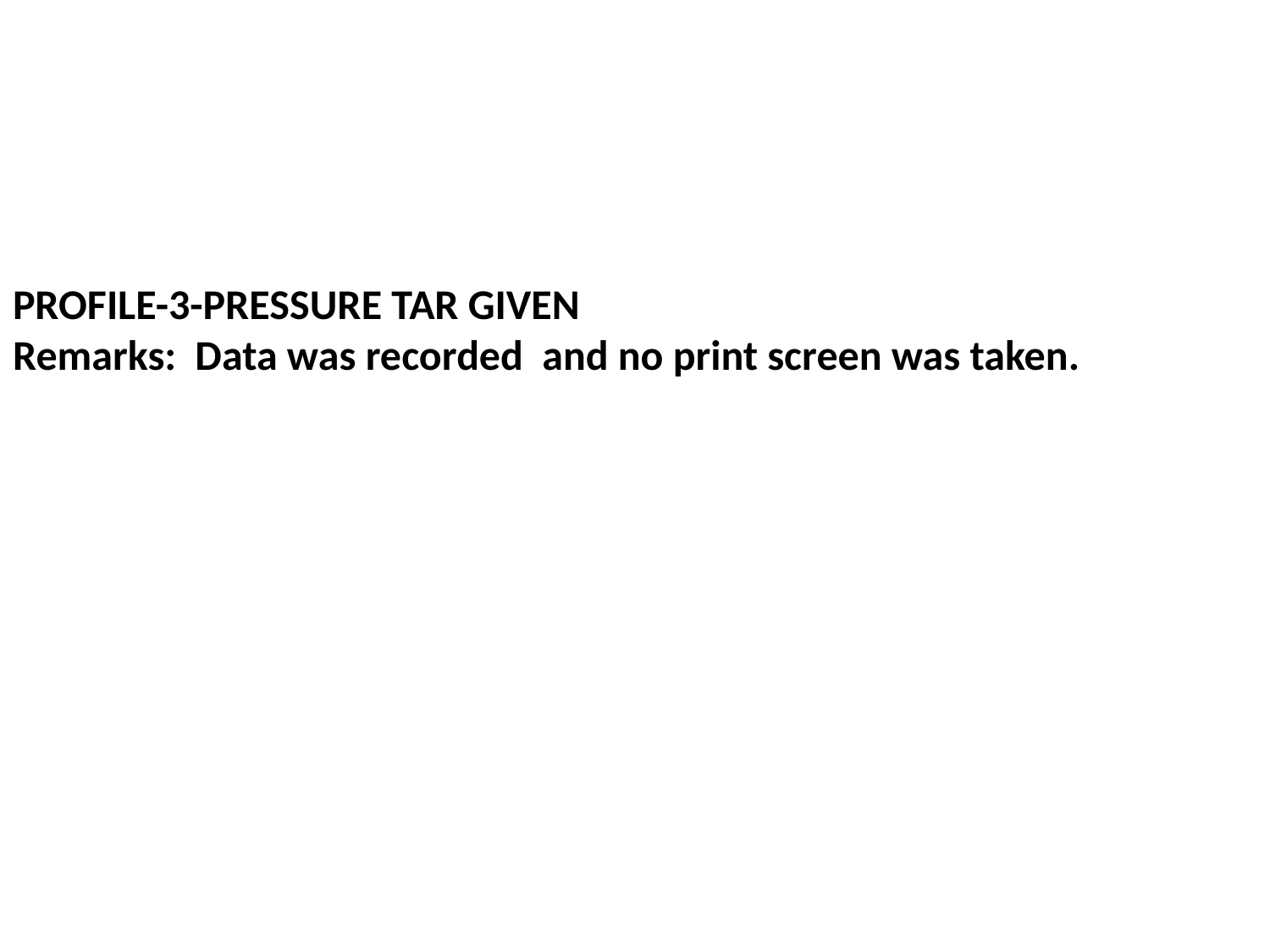

PROFILE-3-PRESSURE TAR GIVEN
Remarks:  Data was recorded  and no print screen was taken.